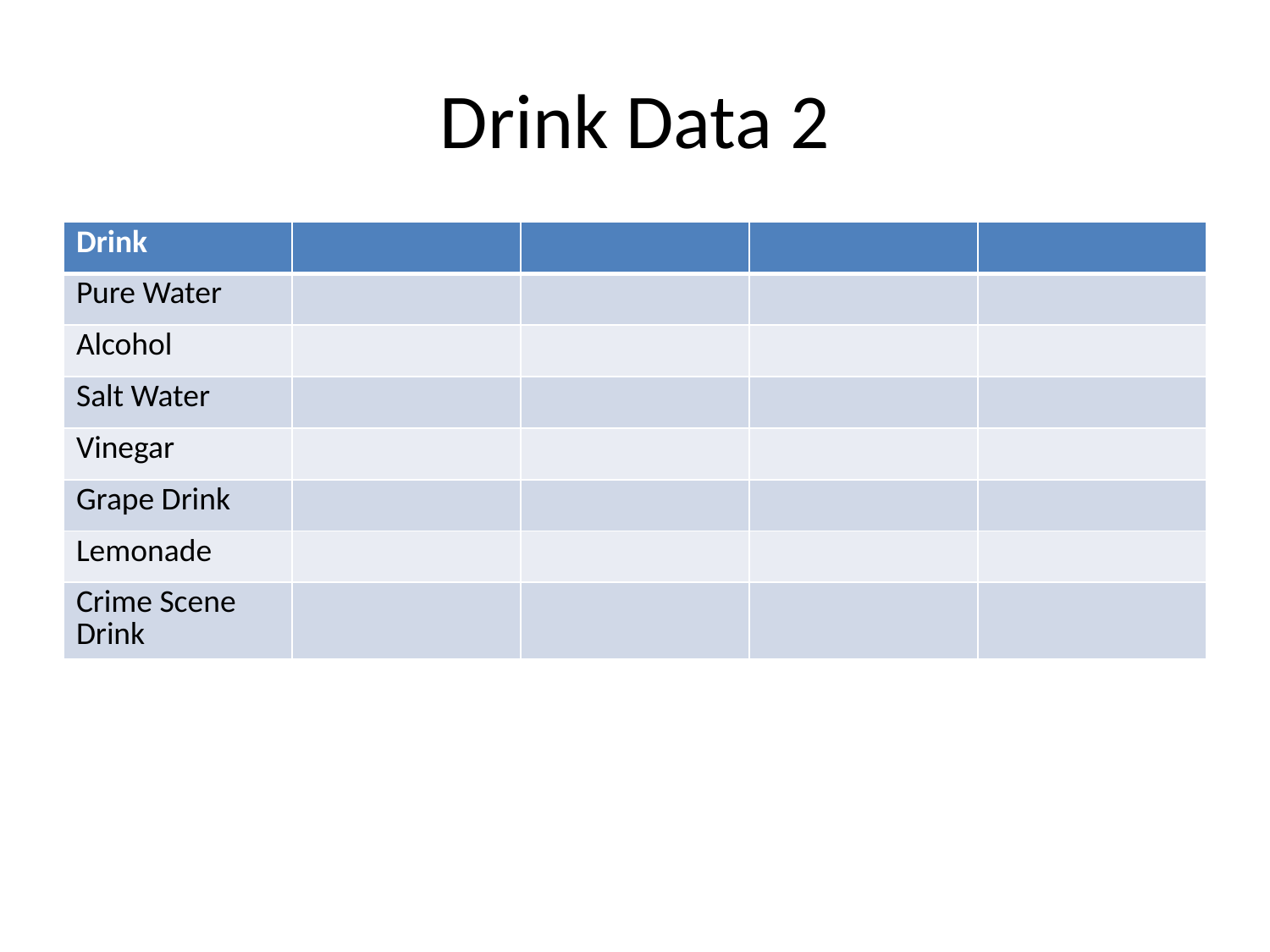

# Drink Data 2
| Drink |  |  |  |  |
| --- | --- | --- | --- | --- |
| Pure Water |  |  |  |  |
| Alcohol |  |  |  |  |
| Salt Water |  |  |  |  |
| Vinegar |  |  |  |  |
| Grape Drink |  |  |  |  |
| Lemonade |  |  |  |  |
| Crime Scene Drink |  |  |  |  |